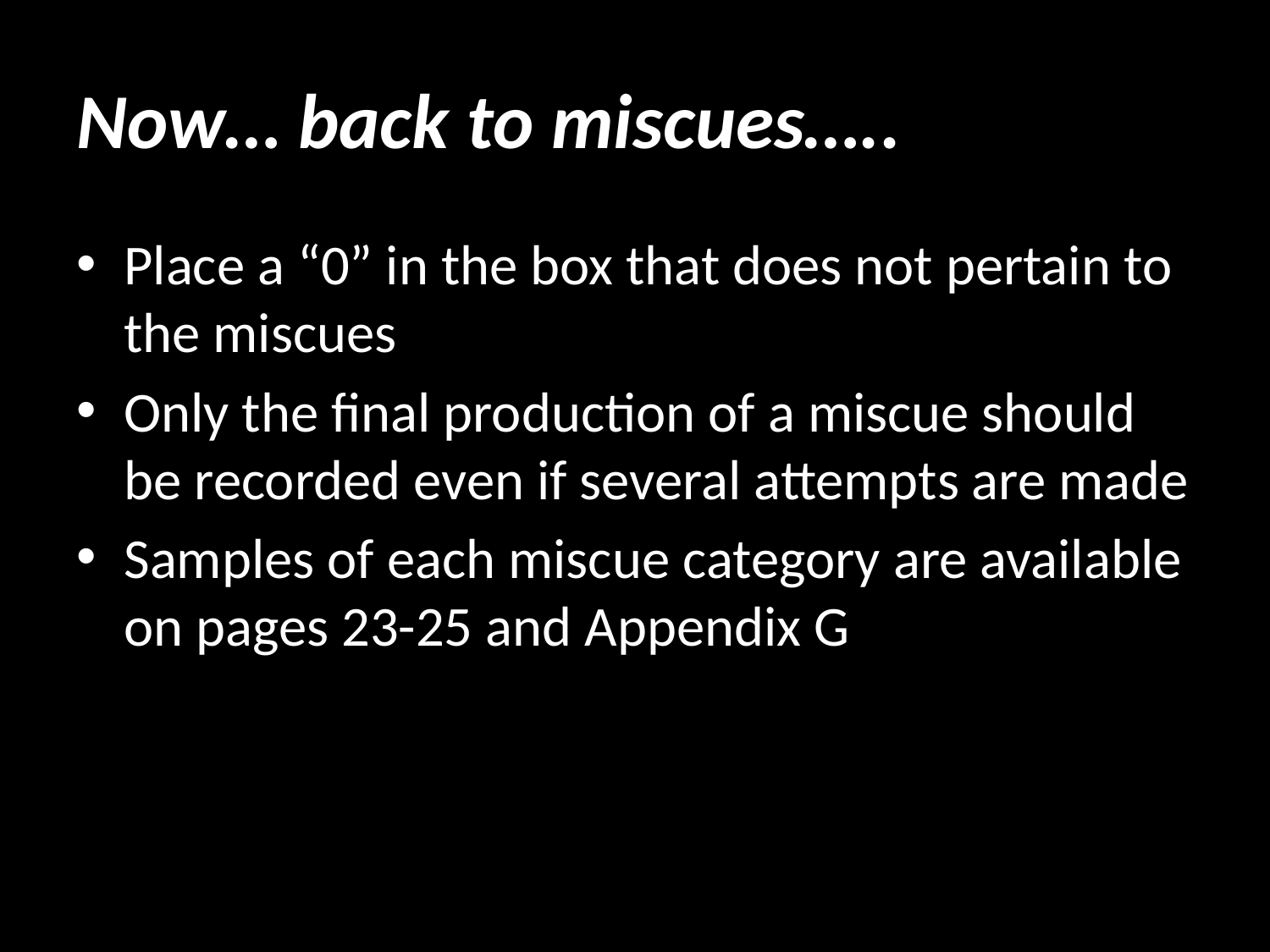

# Now… back to miscues…..
Place a “0” in the box that does not pertain to the miscues
Only the final production of a miscue should be recorded even if several attempts are made
Samples of each miscue category are available on pages 23-25 and Appendix G